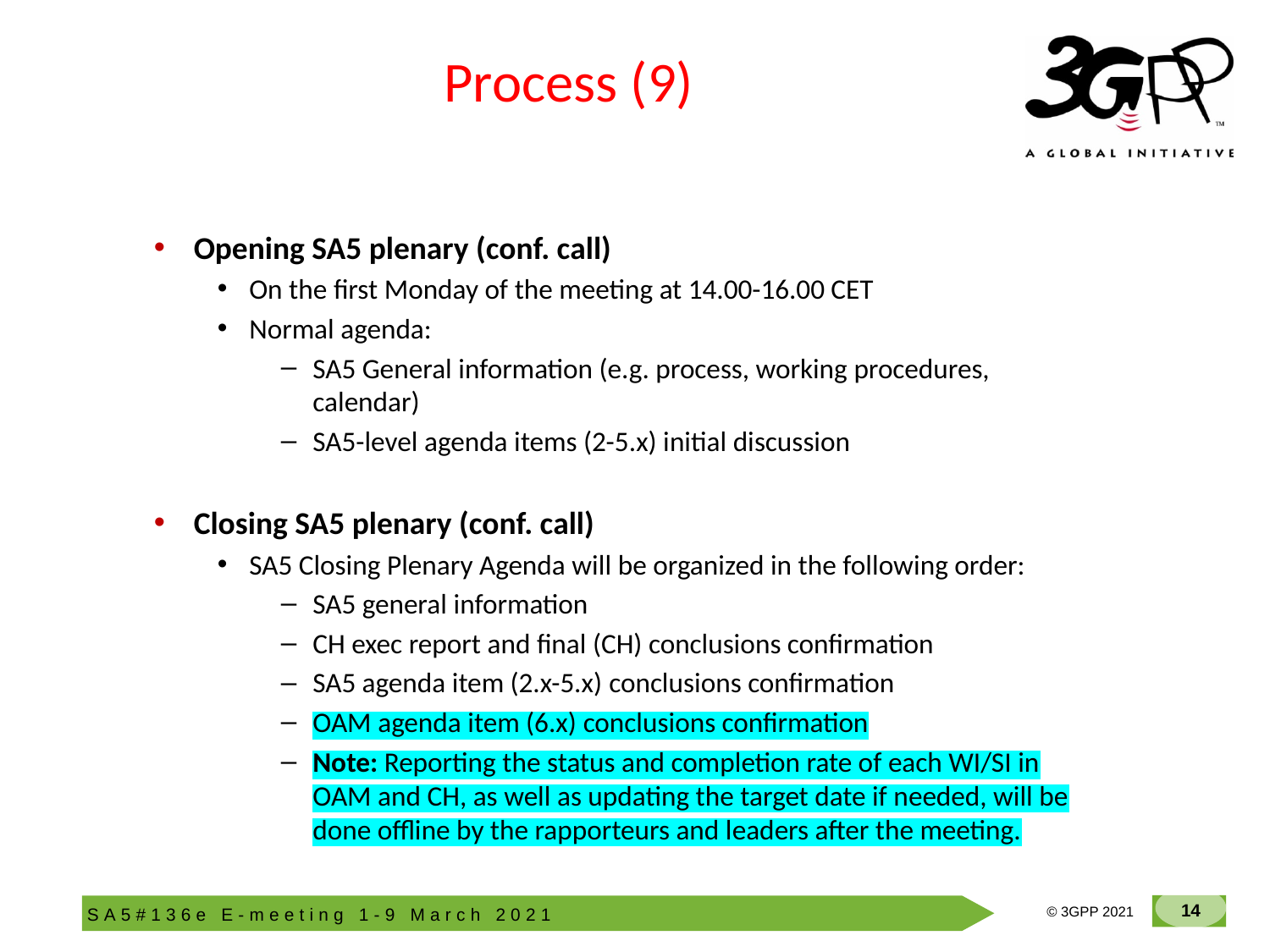

# Process (9)
Opening SA5 plenary (conf. call)
On the first Monday of the meeting at 14.00-16.00 CET
Normal agenda:
SA5 General information (e.g. process, working procedures, calendar)
SA5-level agenda items (2-5.x) initial discussion

Closing SA5 plenary (conf. call)
SA5 Closing Plenary Agenda will be organized in the following order:
SA5 general information
CH exec report and final (CH) conclusions confirmation
SA5 agenda item (2.x-5.x) conclusions confirmation
OAM agenda item (6.x) conclusions confirmation
Note: Reporting the status and completion rate of each WI/SI in OAM and CH, as well as updating the target date if needed, will be done offline by the rapporteurs and leaders after the meeting.